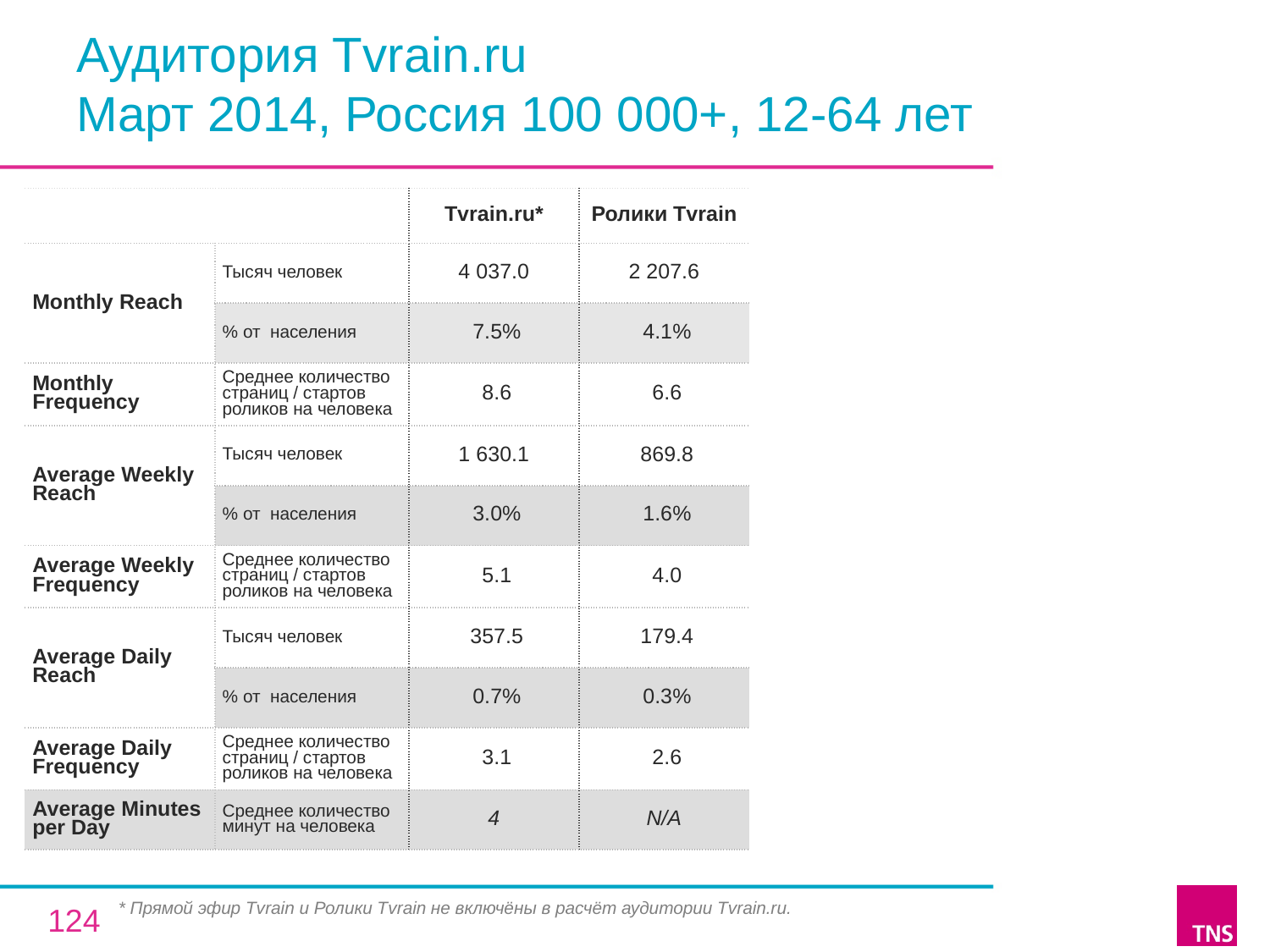

# Аудитория Tvrain.ru Март 2014, Россия 100 000+, 12-64 лет
|  |  | Tvrain.ru\* | Ролики Tvrain |
| --- | --- | --- | --- |
| Monthly Reach | Тысяч человек | 4 037.0 | 2 207.6 |
|  | % от населения | 7.5% | 4.1% |
| Monthly Frequency | Среднее количество страниц / стартов роликов на человека | 8.6 | 6.6 |
| Average Weekly Reach | Тысяч человек | 1 630.1 | 869.8 |
|  | % от населения | 3.0% | 1.6% |
| Average Weekly Frequency | Среднее количество страниц / стартов роликов на человека | 5.1 | 4.0 |
| Average Daily Reach | Тысяч человек | 357.5 | 179.4 |
|  | % от населения | 0.7% | 0.3% |
| Average Daily Frequency | Среднее количество страниц / стартов роликов на человека | 3.1 | 2.6 |
| Average Minutes per Day | Среднее количество минут на человека | 4 | N/A |
* Прямой эфир Tvrain и Ролики Tvrain не включёны в расчёт аудитории Tvrain.ru.
124